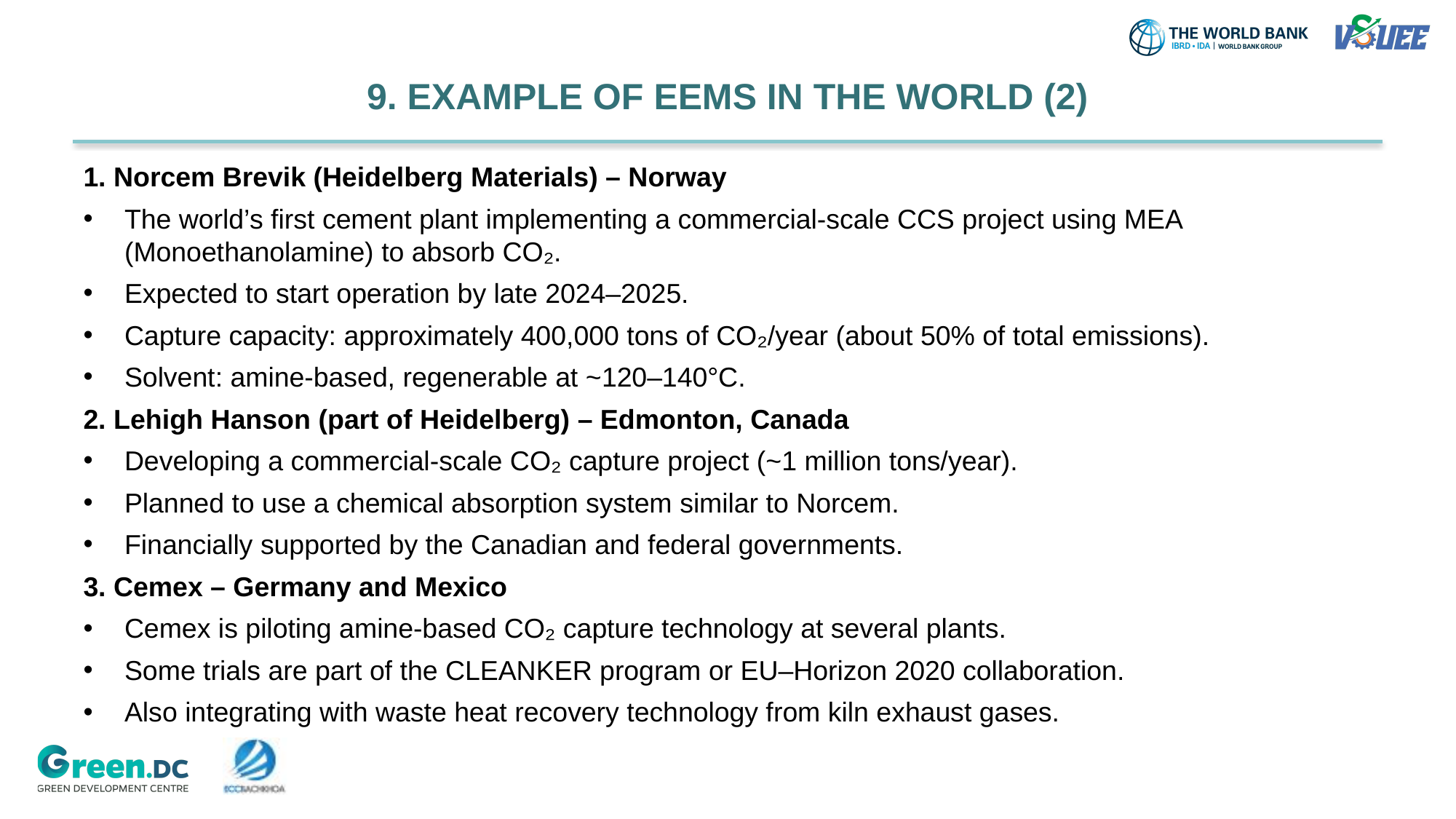

# 9. EXAMPLE OF EEMS IN THE WORLD (2)
1. Norcem Brevik (Heidelberg Materials) – Norway
The world’s first cement plant implementing a commercial-scale CCS project using MEA (Monoethanolamine) to absorb CO₂.
Expected to start operation by late 2024–2025.
Capture capacity: approximately 400,000 tons of CO₂/year (about 50% of total emissions).
Solvent: amine-based, regenerable at ~120–140°C.
2. Lehigh Hanson (part of Heidelberg) – Edmonton, Canada
Developing a commercial-scale CO₂ capture project (~1 million tons/year).
Planned to use a chemical absorption system similar to Norcem.
Financially supported by the Canadian and federal governments.
3. Cemex – Germany and Mexico
Cemex is piloting amine-based CO₂ capture technology at several plants.
Some trials are part of the CLEANKER program or EU–Horizon 2020 collaboration.
Also integrating with waste heat recovery technology from kiln exhaust gases.